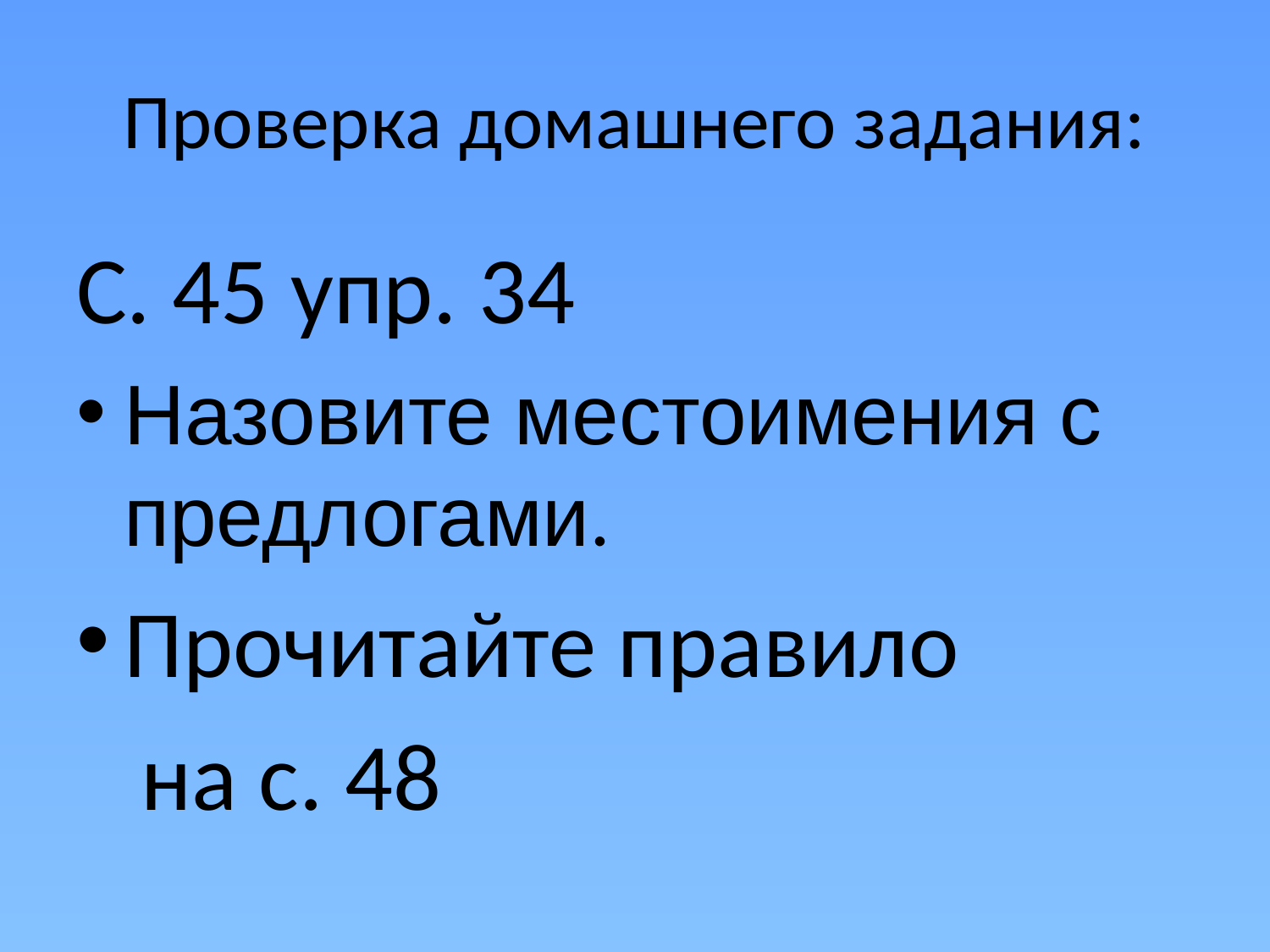

# Проверка домашнего задания:
С. 45 упр. 34
Назовите местоимения с предлогами.
Прочитайте правило
   на с. 48